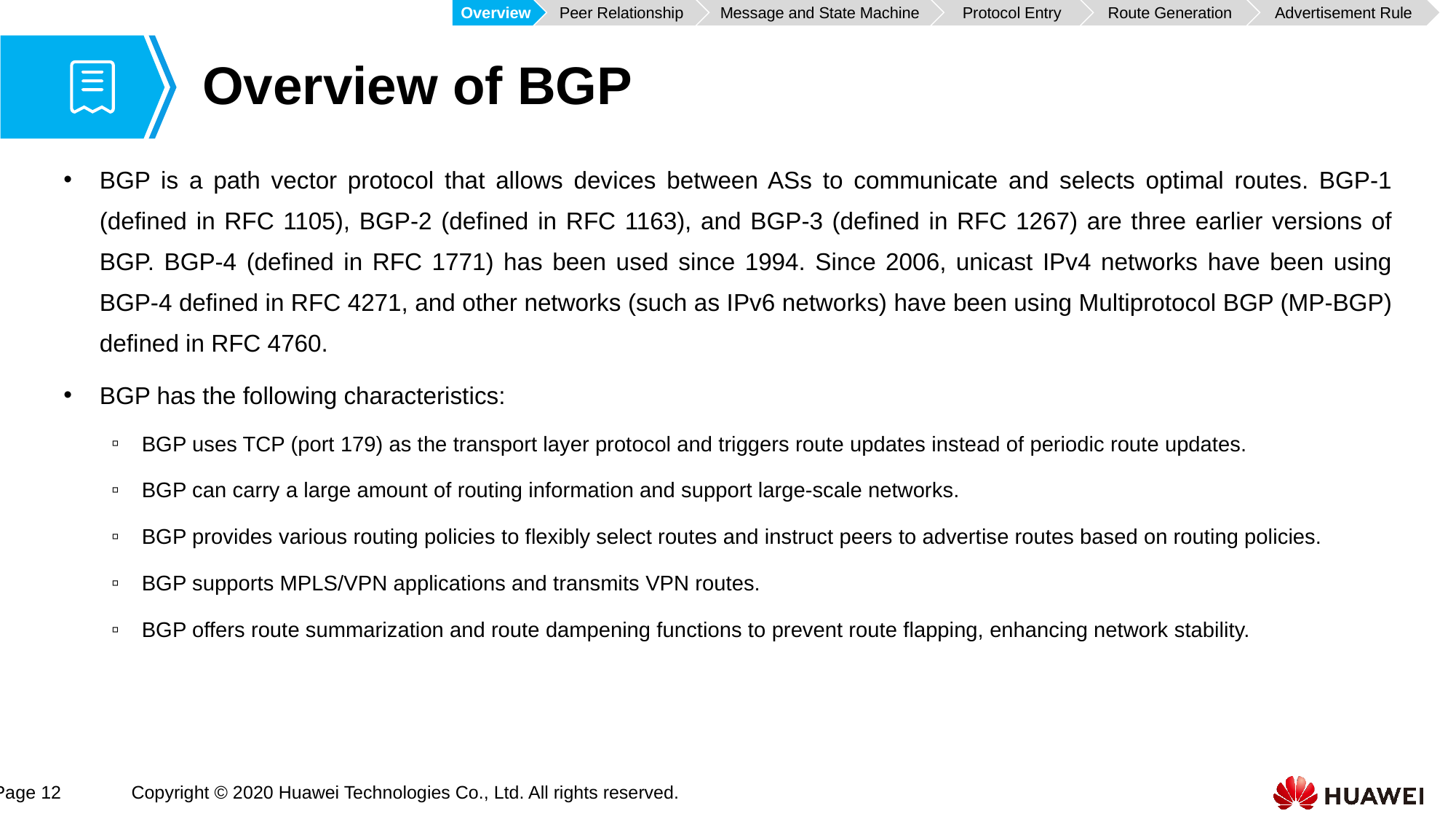

Overview
Peer Relationship
Message and State Machine
Protocol Entry
Route Generation
Advertisement Rule
# Overview of BGP
BGP is a path vector protocol that allows devices between ASs to communicate and selects optimal routes. BGP-1 (defined in RFC 1105), BGP-2 (defined in RFC 1163), and BGP-3 (defined in RFC 1267) are three earlier versions of BGP. BGP-4 (defined in RFC 1771) has been used since 1994. Since 2006, unicast IPv4 networks have been using BGP-4 defined in RFC 4271, and other networks (such as IPv6 networks) have been using Multiprotocol BGP (MP-BGP) defined in RFC 4760.
BGP has the following characteristics:
BGP uses TCP (port 179) as the transport layer protocol and triggers route updates instead of periodic route updates.
BGP can carry a large amount of routing information and support large-scale networks.
BGP provides various routing policies to flexibly select routes and instruct peers to advertise routes based on routing policies.
BGP supports MPLS/VPN applications and transmits VPN routes.
BGP offers route summarization and route dampening functions to prevent route flapping, enhancing network stability.